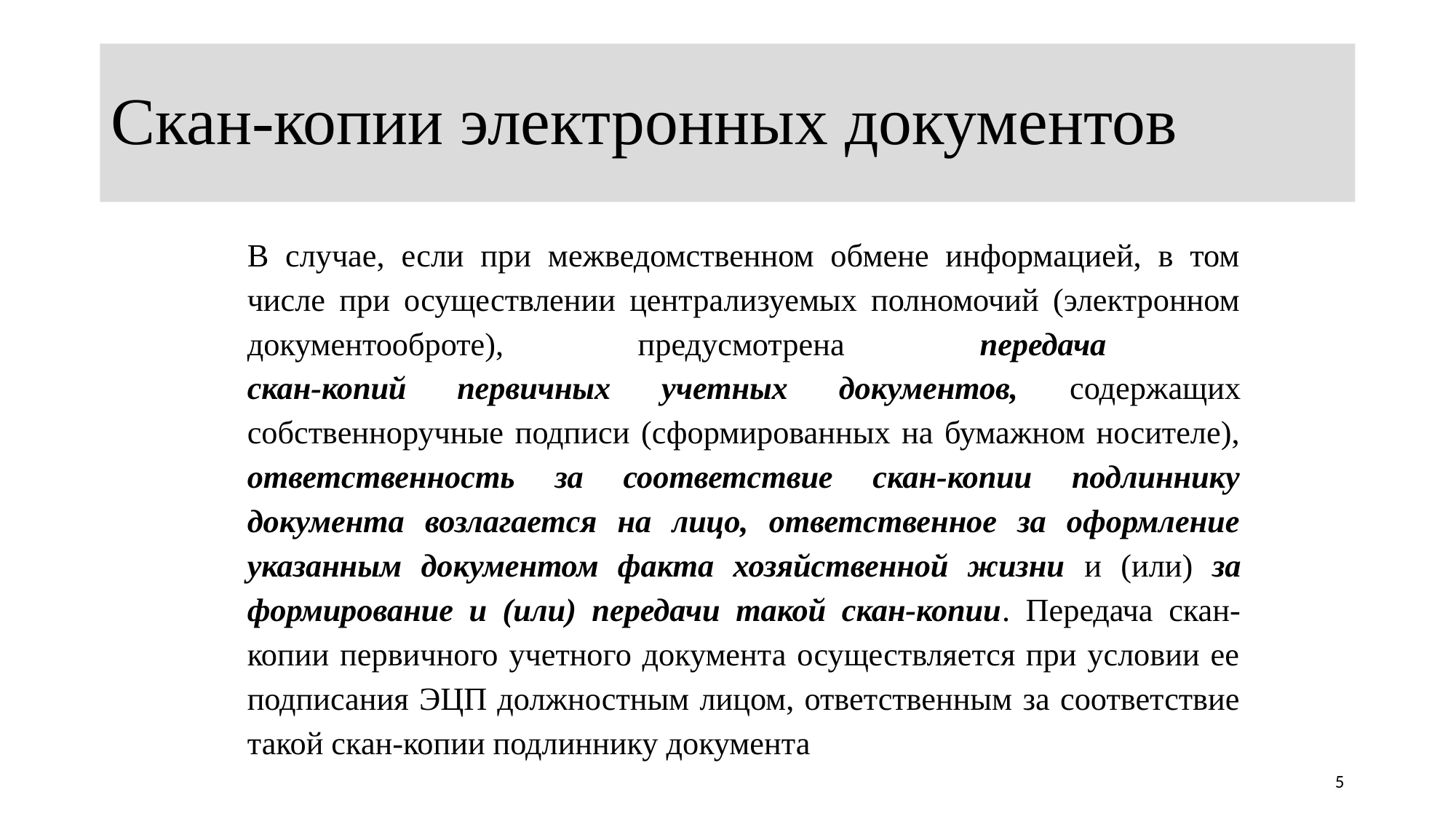

# Скан-копии электронных документов

В случае, если при межведомственном обмене информацией, в том числе при осуществлении централизуемых полномочий (электронном документооброте), предусмотрена передача
скан-копий первичных учетных документов, содержащих собственноручные подписи (сформированных на бумажном носителе), ответственность за соответствие скан-копии подлиннику документа возлагается на лицо, ответственное за оформление указанным документом факта хозяйственной жизни и (или) за формирование и (или) передачи такой скан-копии. Передача скан-копии первичного учетного документа осуществляется при условии ее подписания ЭЦП должностным лицом, ответственным за соответствие такой скан-копии подлиннику документа

5